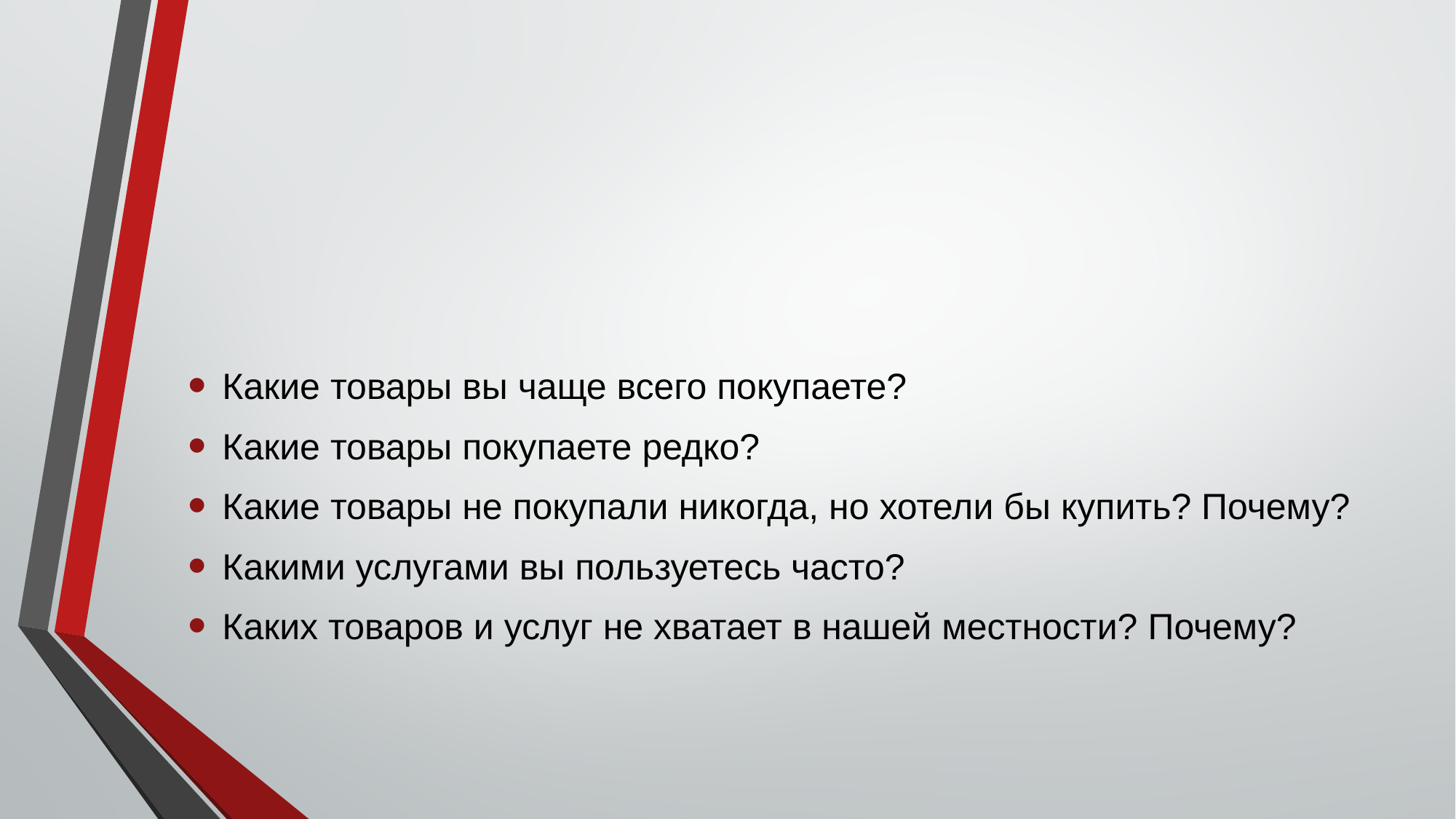

#
Какие товары вы чаще всего покупаете?
Какие товары покупаете редко?
Какие товары не покупали никогда, но хотели бы купить? Почему?
Какими услугами вы пользуетесь часто?
Каких товаров и услуг не хватает в нашей местности? Почему?